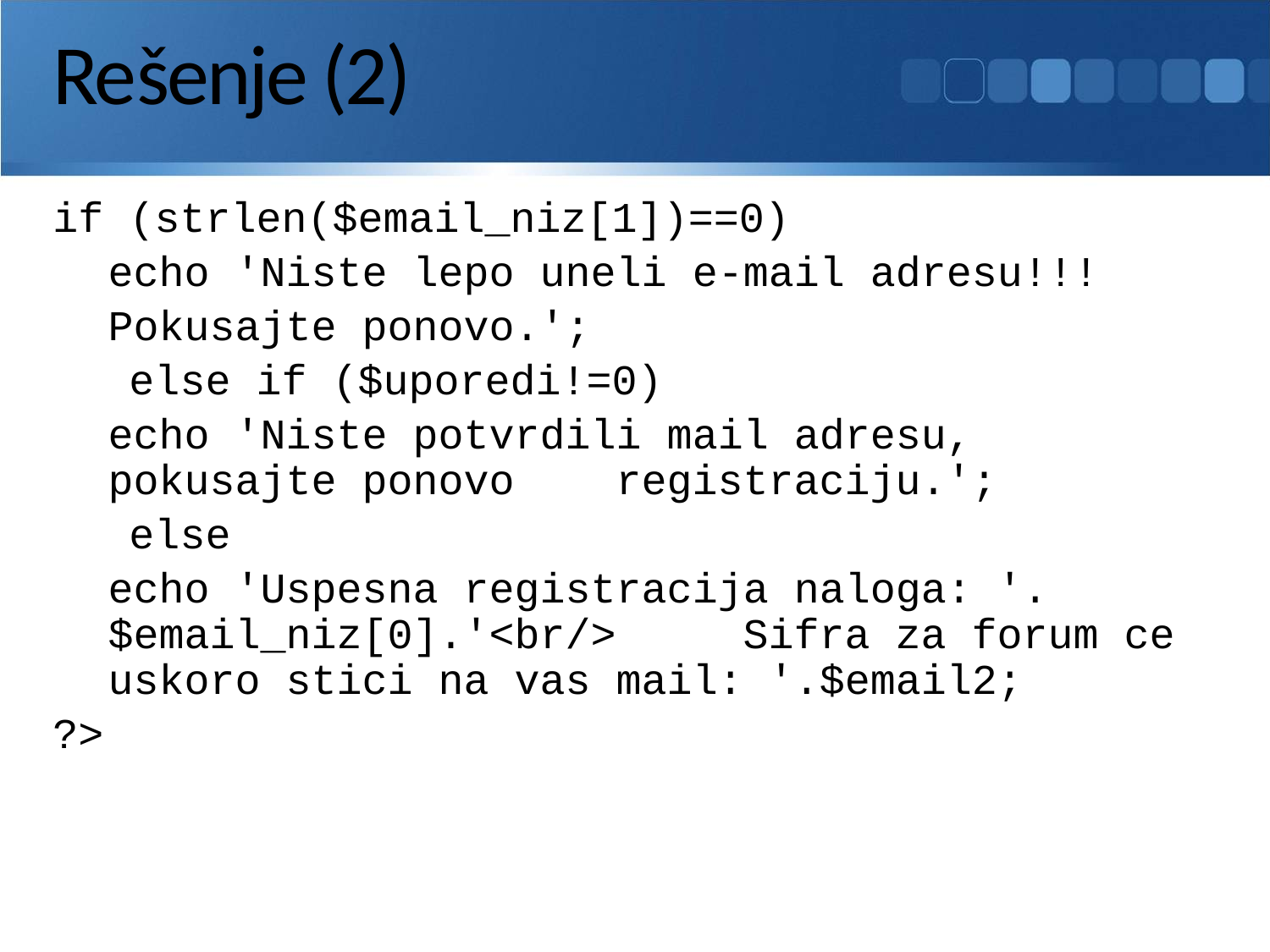

# Rešenje (2)
if (strlen($email_niz[1])==0)
	echo 'Niste lepo uneli e-mail adresu!!!
	Pokusajte ponovo.';
   else if ($uporedi!=0)
	echo 'Niste potvrdili mail adresu, pokusajte ponovo 	registraciju.';
   else
	echo 'Uspesna registracija naloga: '.$email_niz[0].'<br/> 	Sifra za forum ce uskoro stici na vas mail: '.$email2;
?>

Rad sa znakovnim nizovima
168